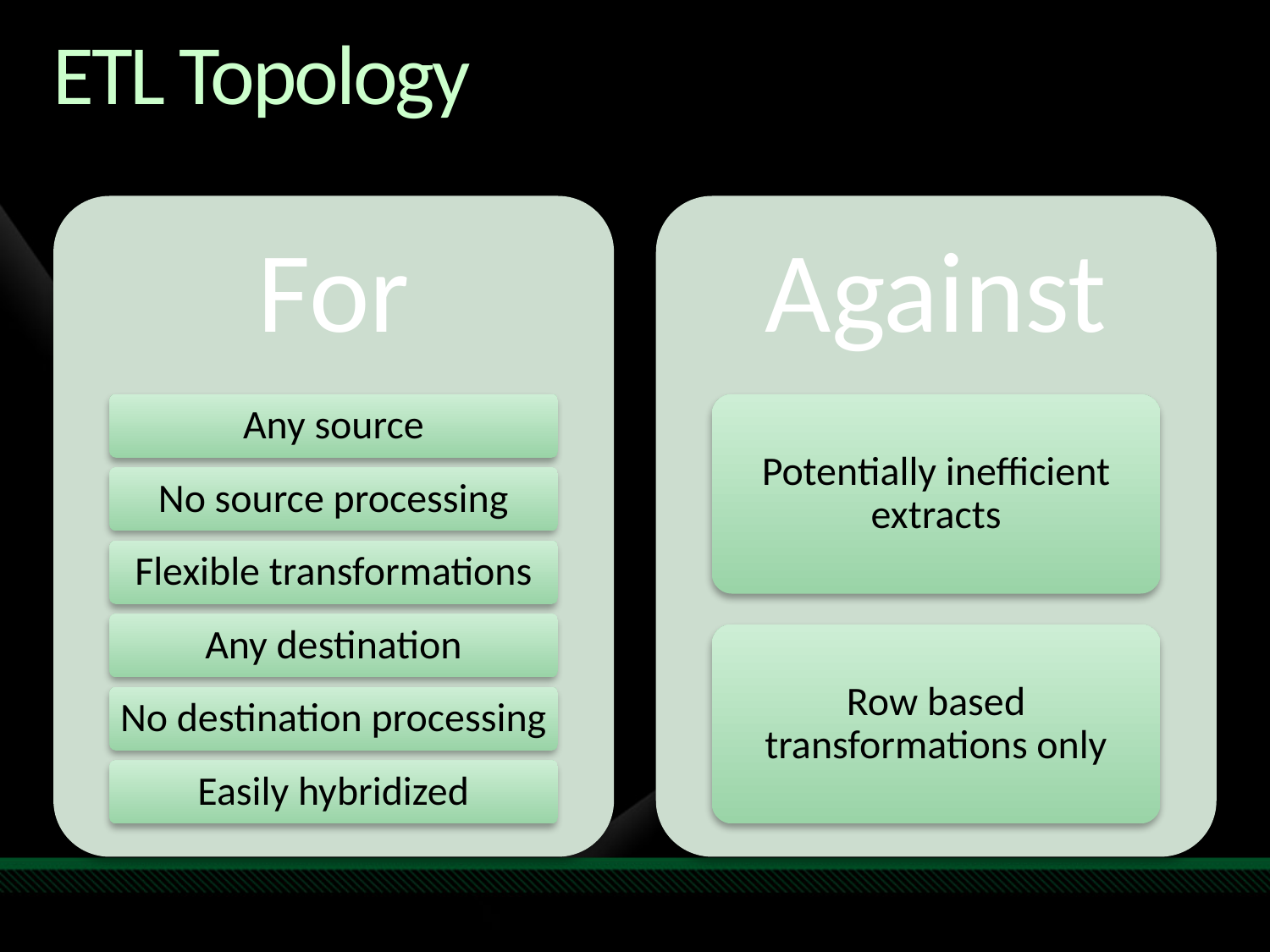

# ETL Topology
For
Any source
No source processing
Flexible transformations
Any destination
No destination processing
Easily hybridized
Against
Potentially inefficient extracts
Row based transformations only